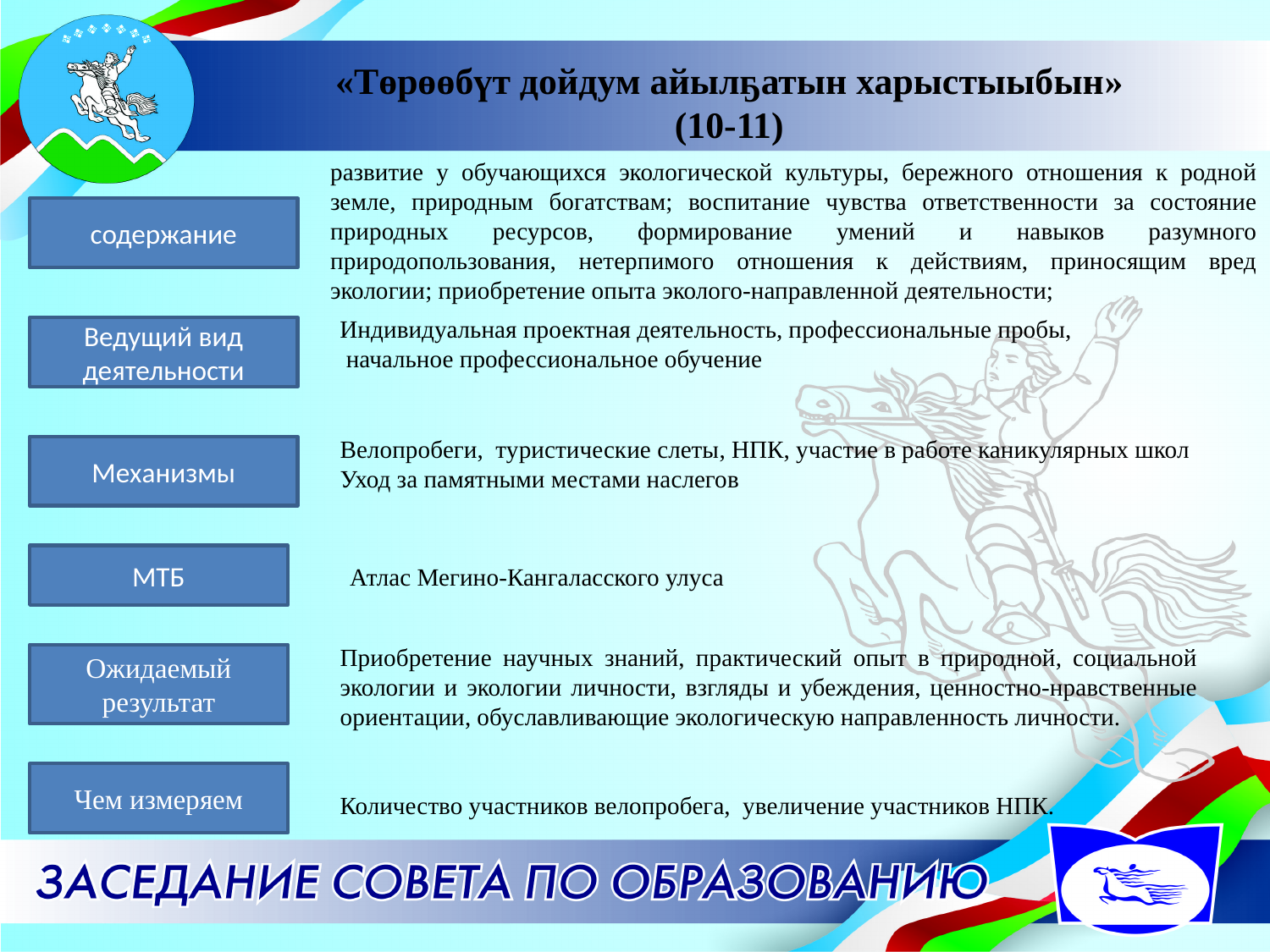

# «Төрөөбүт дойдум айылҕатын харыстыыбын» (10-11)
развитие у обучающихся экологической культуры, бережного отношения к родной земле, природным богатствам; воспитание чувства ответственности за состояние природных ресурсов, формирование умений и навыков разумного природопользования, нетерпимого отношения к действиям, приносящим вред экологии; приобретение опыта эколого-направленной деятельности;
содержание
Индивидуальная проектная деятельность, профессиональные пробы,
 начальное профессиональное обучение
Ведущий вид деятельности
Велопробеги,  туристические слеты, НПК, участие в работе каникулярных школ
Уход за памятными местами наслегов
Механизмы
МТБ
Атлас Мегино-Кангаласского улуса
Приобретение научных знаний, практический опыт в природной, социальной экологии и экологии личности, взгляды и убеждения, ценностно-нравственные ориентации, обуславливающие экологическую направленность личности.
Ожидаемый результат
Чем измеряем
Количество участников велопробега,  увеличение участников НПК.